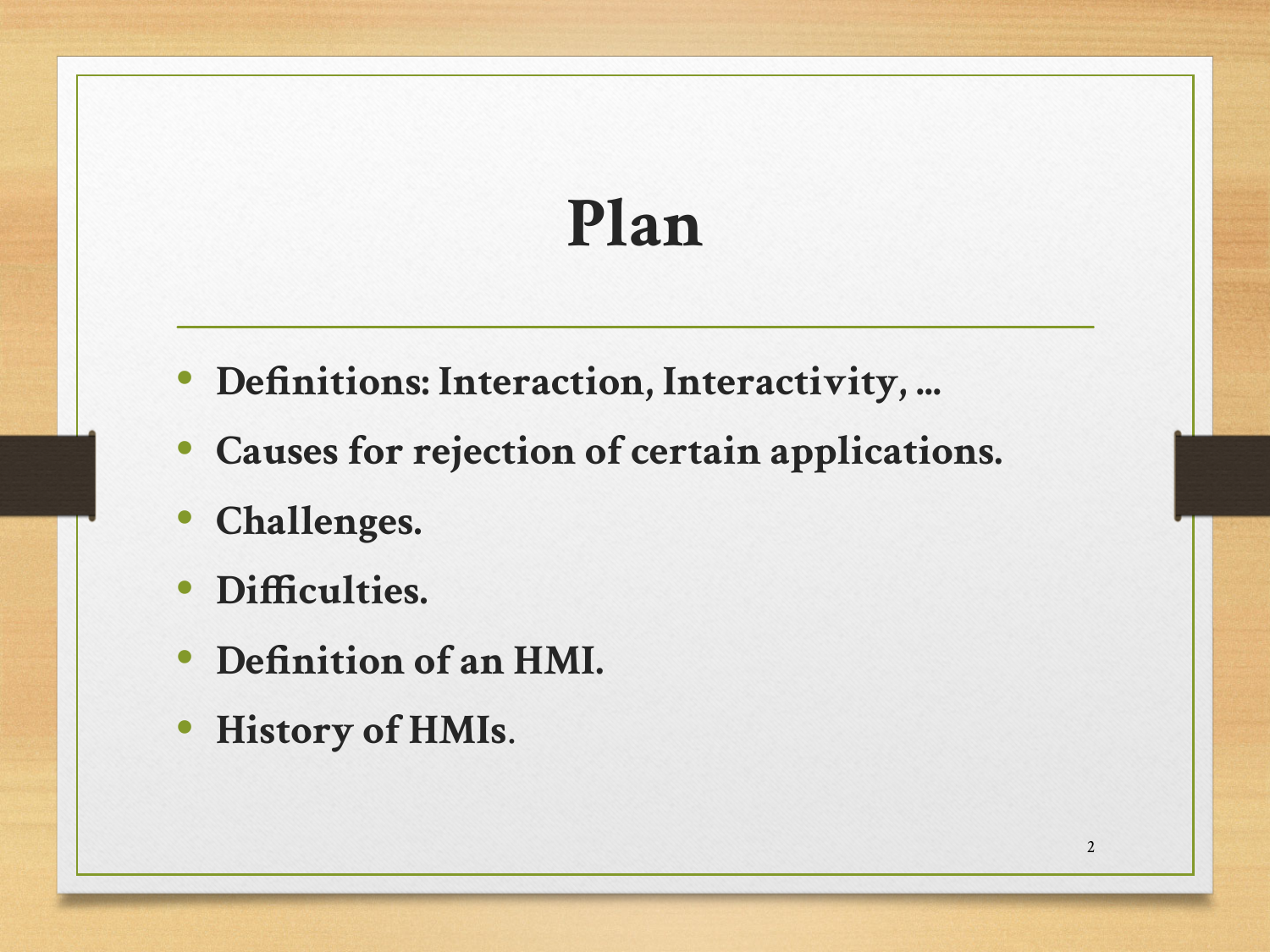

# Plan
Definitions: Interaction, Interactivity, ...
Causes for rejection of certain applications.
Challenges.
Difficulties.
Definition of an HMI.
History of HMIs.
2